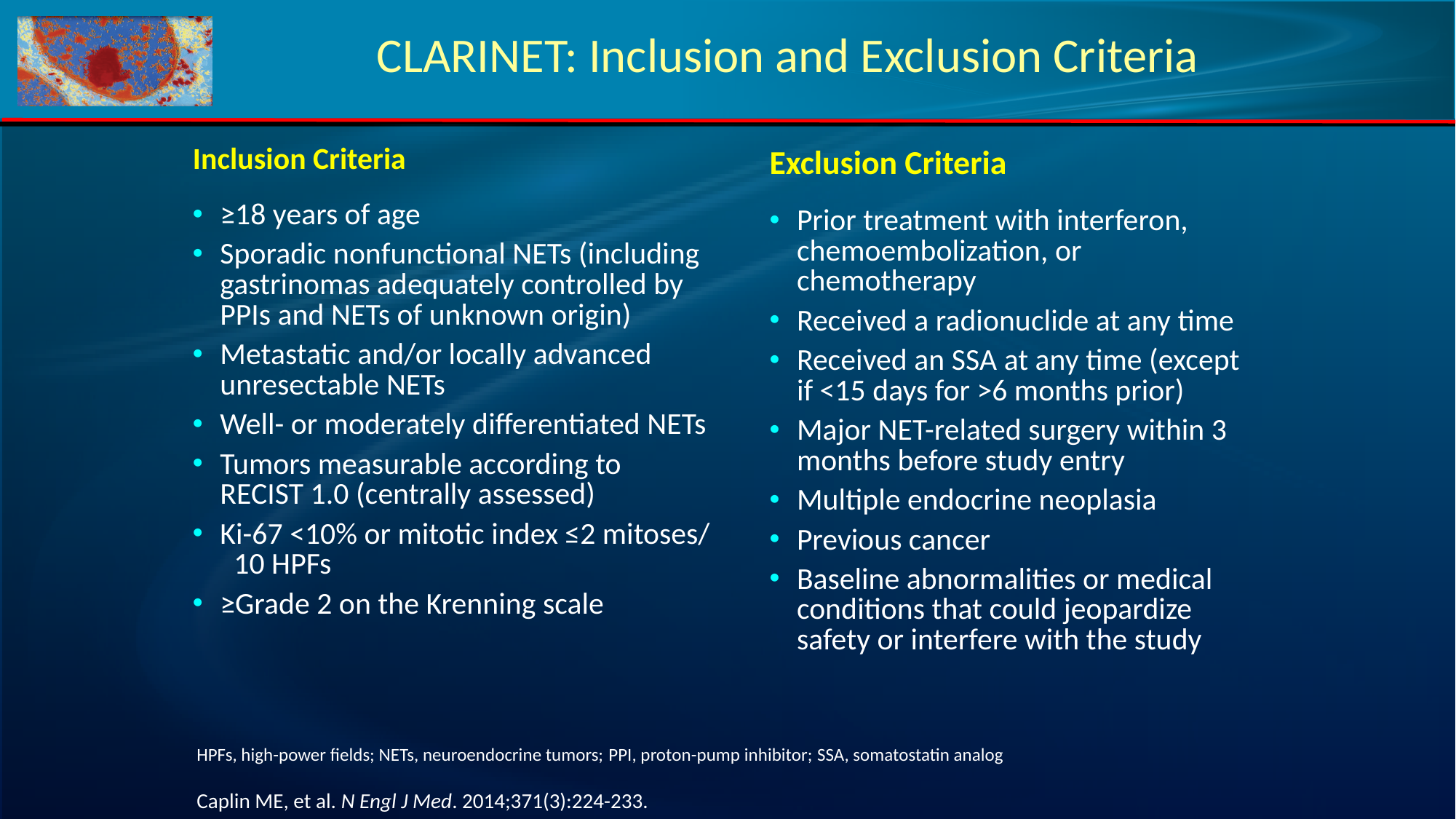

# CLARINET: Inclusion and Exclusion Criteria
| Inclusion Criteria |
| --- |
| ≥18 years of age Sporadic nonfunctional NETs (including gastrinomas adequately controlled by PPIs and NETs of unknown origin) Metastatic and/or locally advanced unresectable NETs Well- or moderately differentiated NETs Tumors measurable according to RECIST 1.0 (centrally assessed) Ki-67 <10% or mitotic index ≤2 mitoses/ 10 HPFs ≥Grade 2 on the Krenning scale |
| Exclusion Criteria |
| --- |
| Prior treatment with interferon, chemoembolization, or chemotherapy Received a radionuclide at any time Received an SSA at any time (except if <15 days for >6 months prior) Major NET-related surgery within 3 months before study entry Multiple endocrine neoplasia Previous cancer Baseline abnormalities or medical conditions that could jeopardize safety or interfere with the study |
HPFs, high-power fields; NETs, neuroendocrine tumors; PPI, proton-pump inhibitor; SSA, somatostatin analog

Caplin ME, et al. N Engl J Med. 2014;371(3):224-233.